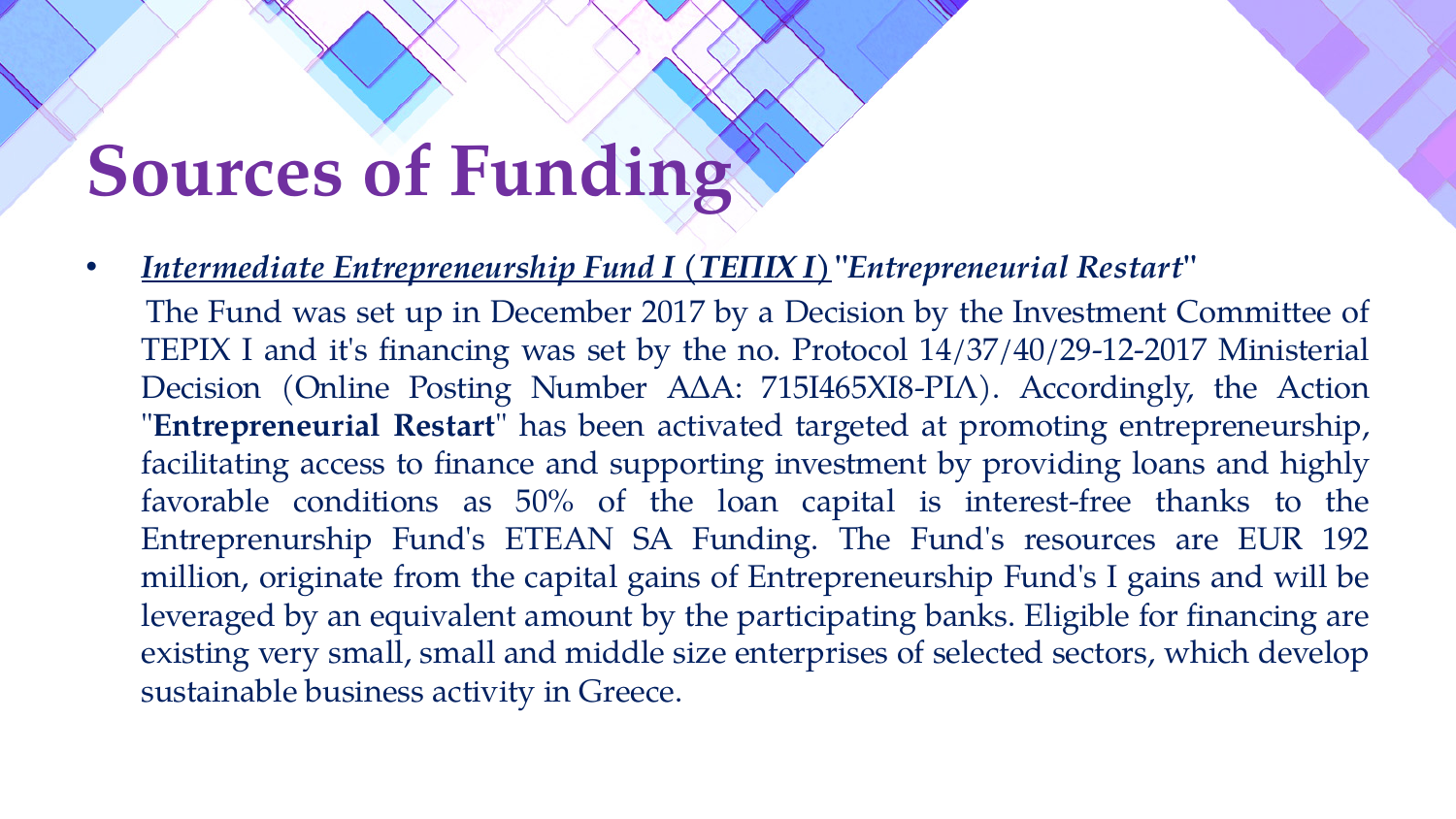

# Sources of Funding
Intermediate Entrepreneurship Fund Ι (ΤΕΠΙΧ Ι) "Entrepreneurial Restart"
      The Fund was set up in December 2017 by a Decision by the Investment Committee of TEPIX I and it's financing was set by the no. Protocol 14/37/40/29-12-2017 Ministerial Decision (Online Posting Number ΑΔΑ: 715Ι465ΧΙ8-ΡΙΛ). Accordingly, the Action "Entrepreneurial Restart" has been activated targeted at promoting entrepreneurship, facilitating access to finance and supporting investment by providing loans and highly favorable conditions as 50% of the loan capital is interest-free thanks to the Entreprenurship Fund's ETEAN SA Funding. The Fund's resources are EUR 192 million, originate from the capital gains of Entrepreneurship Fund's I gains and will be leveraged by an equivalent amount by the participating banks. Eligible for financing are existing very small, small and middle size enterprises of selected sectors, which develop sustainable business activity in Greece.